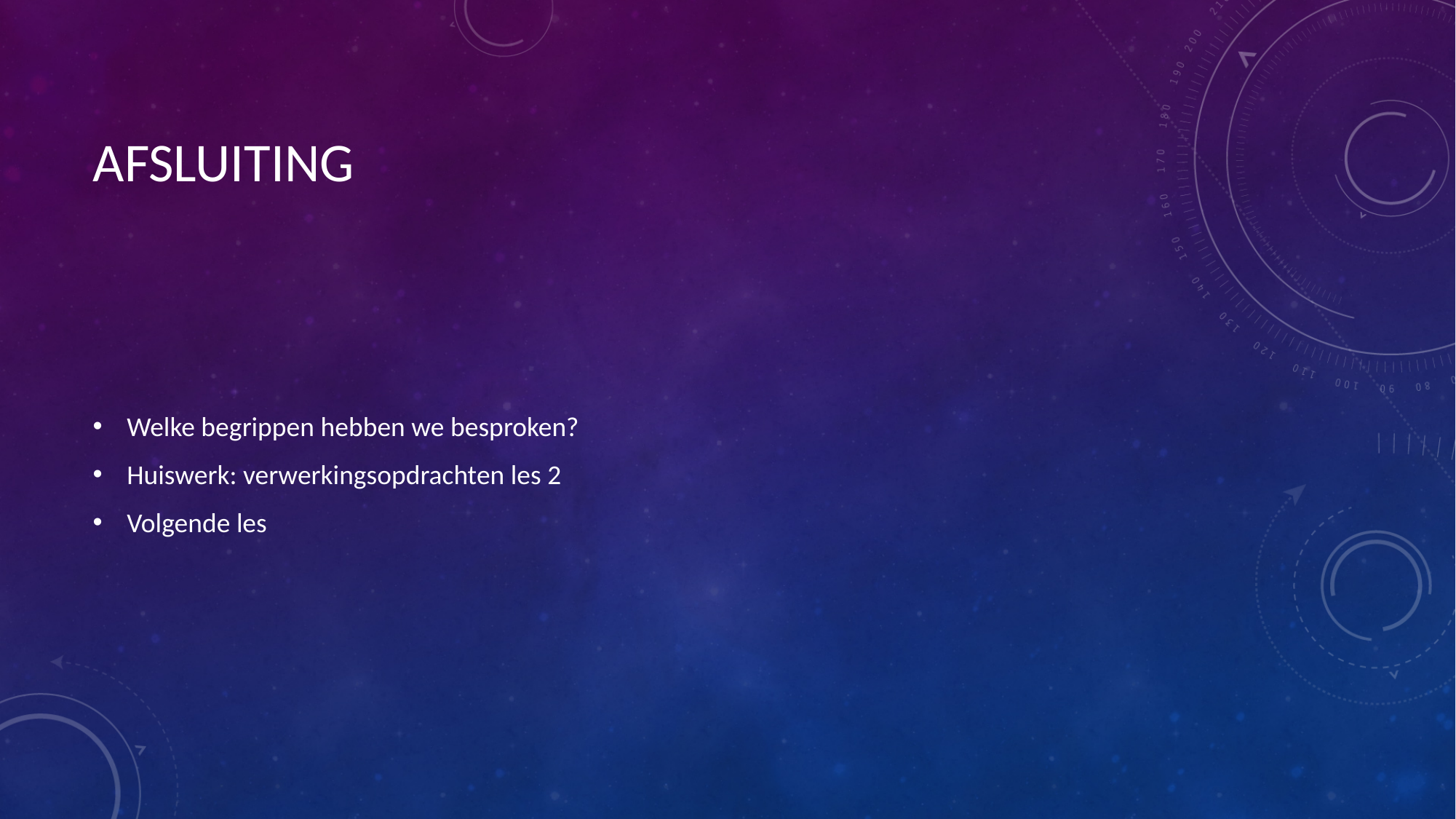

# AFsluiting
Welke begrippen hebben we besproken?
Huiswerk: verwerkingsopdrachten les 2
Volgende les